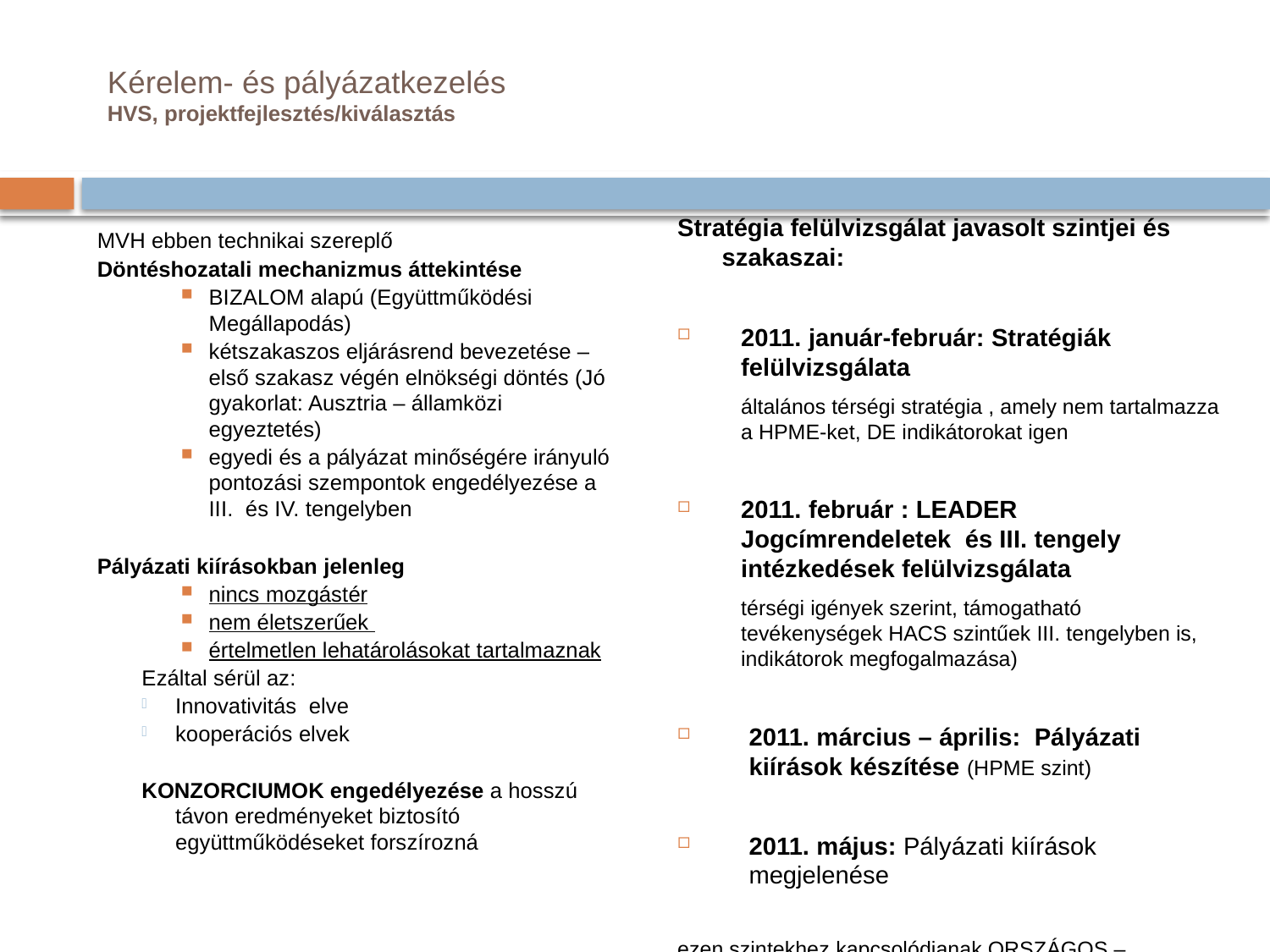

# Kérelem- és pályázatkezelés HVS, projektfejlesztés/kiválasztás
Stratégia felülvizsgálat javasolt szintjei és szakaszai:

2011. január-február: Stratégiák felülvizsgálata
	általános térségi stratégia , amely nem tartalmazza a HPME-ket, DE indikátorokat igen

2011. február : LEADER Jogcímrendeletek  és III. tengely intézkedések felülvizsgálata
	térségi igények szerint, támogatható tevékenységek HACS szintűek III. tengelyben is, indikátorok megfogalmazása)

2011. március – április:  Pályázati kiírások készítése (HPME szint)

2011. május: Pályázati kiírások megjelenése

ezen szintekhez kapcsolódjanak ORSZÁGOS – Regionális egyeztetések

MVH ebben technikai szereplő
Döntéshozatali mechanizmus áttekintése
BIZALOM alapú (Együttműködési Megállapodás)
kétszakaszos eljárásrend bevezetése – első szakasz végén elnökségi döntés (Jó gyakorlat: Ausztria – államközi egyeztetés)
egyedi és a pályázat minőségére irányuló pontozási szempontok engedélyezése a III.  és IV. tengelyben

Pályázati kiírásokban jelenleg
nincs mozgástér
nem életszerűek
értelmetlen lehatárolásokat tartalmaznak
Ezáltal sérül az:
Innovativitás  elve
kooperációs elvek

KONZORCIUMOK engedélyezése a hosszú távon eredményeket biztosító együttműködéseket forszírozná